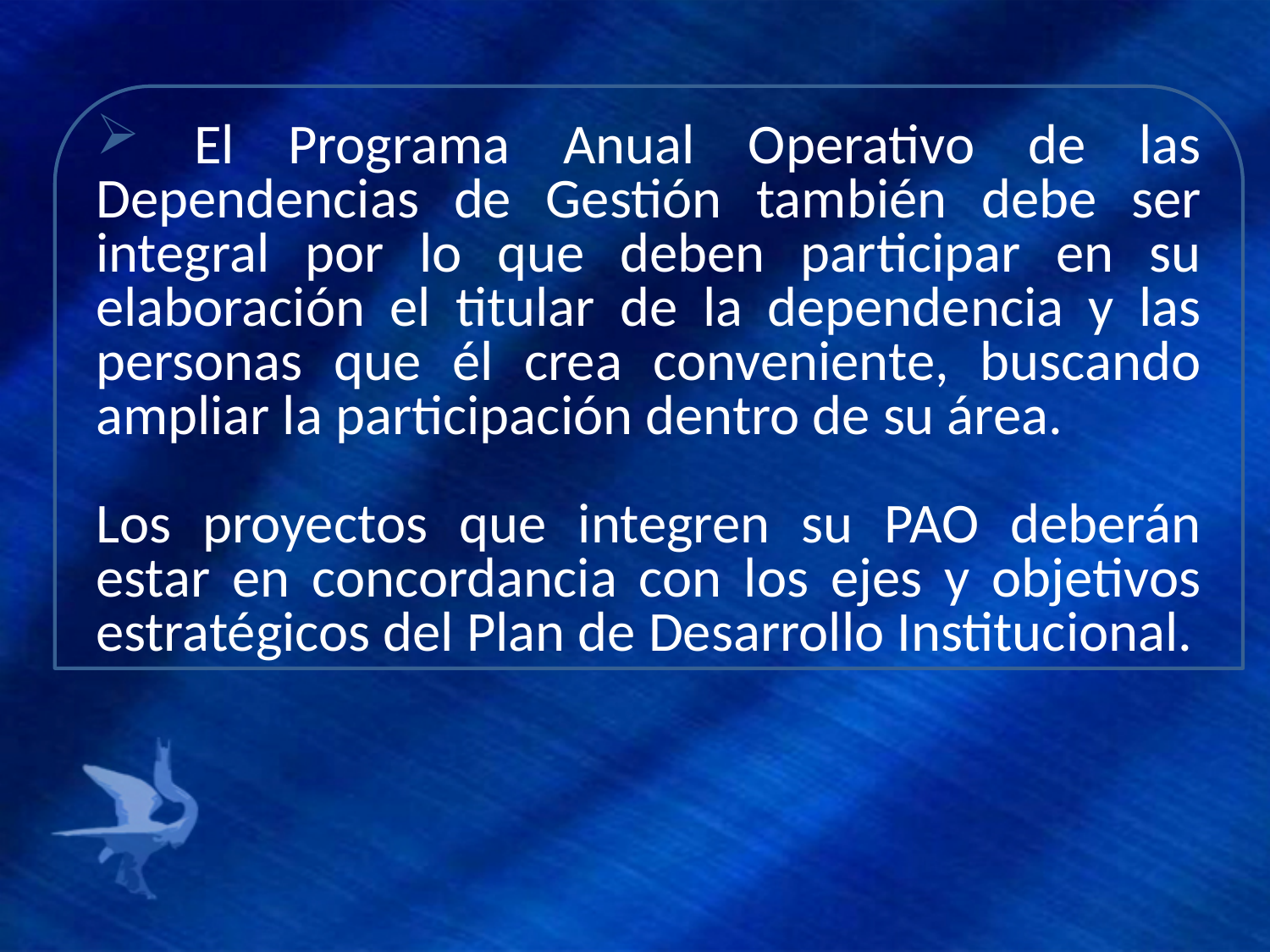

El Programa Anual Operativo de las Dependencias de Gestión también debe ser integral por lo que deben participar en su elaboración el titular de la dependencia y las personas que él crea conveniente, buscando ampliar la participación dentro de su área.

Los proyectos que integren su PAO deberán estar en concordancia con los ejes y objetivos estratégicos del Plan de Desarrollo Institucional.